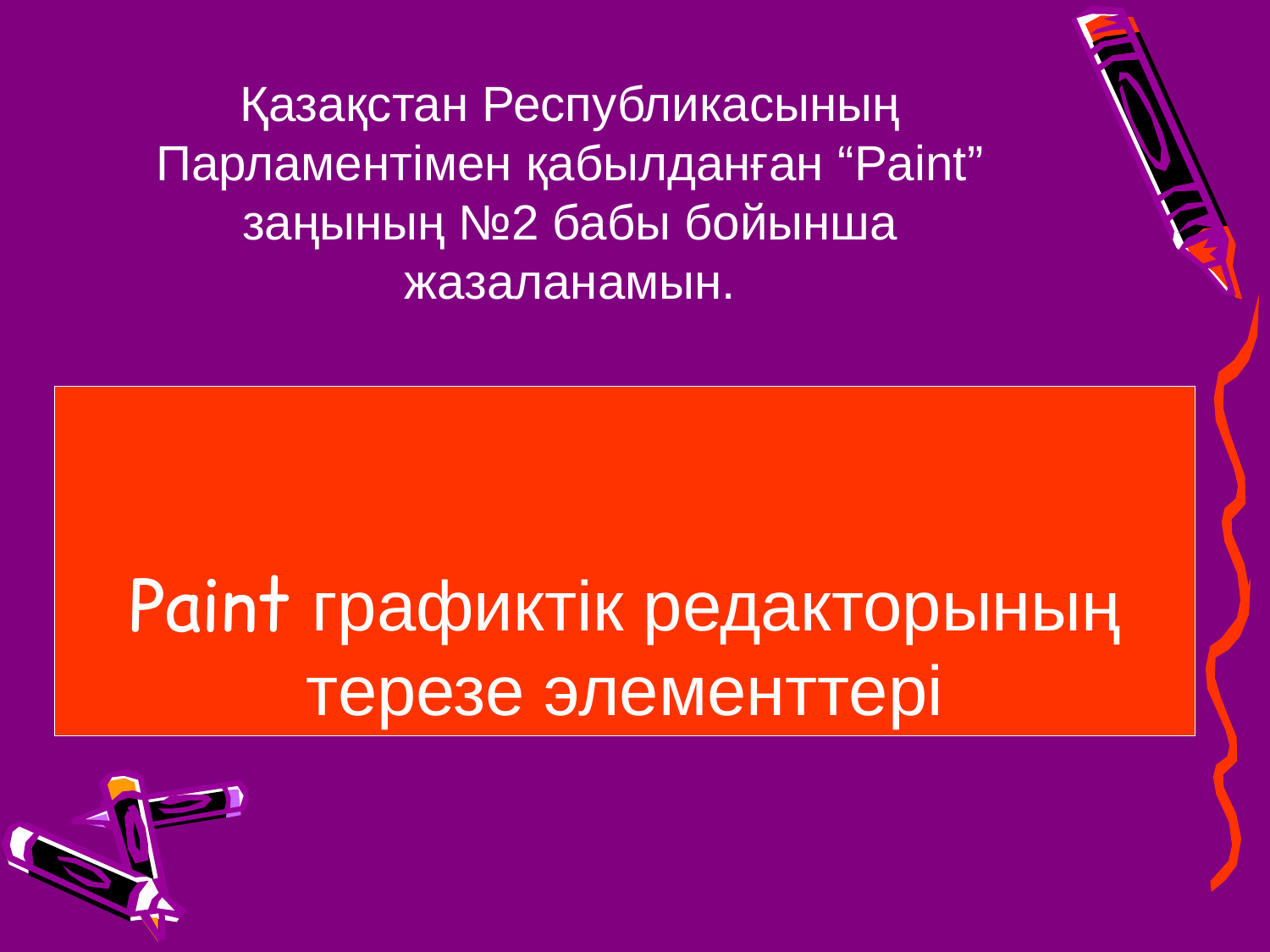

Қазақстан Республикасының Парламентімен қабылданған “Paint” заңының №2 бабы бойынша жазаланамын.
# Paint графиктік редакторының терезе элементтері